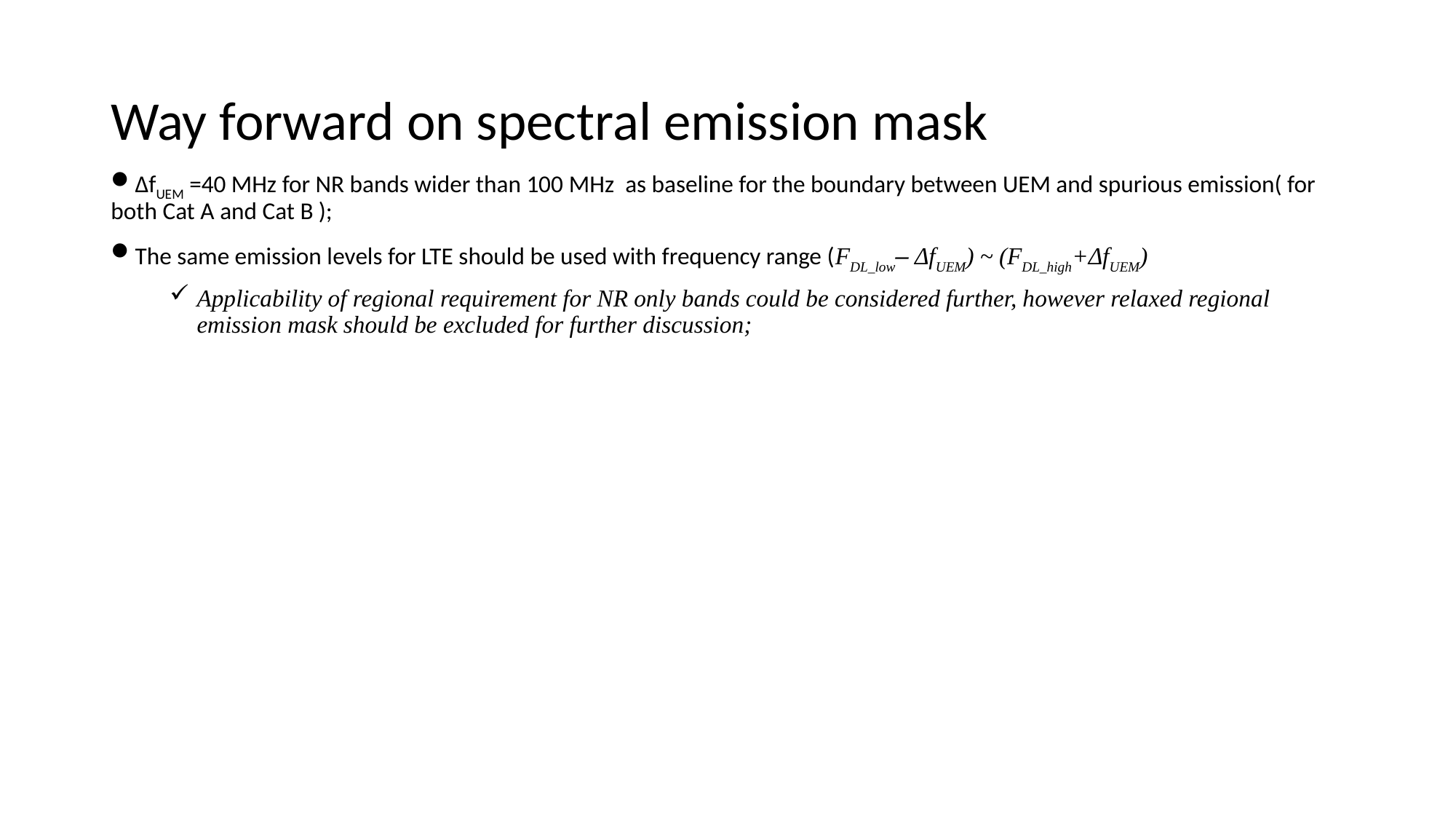

# Way forward on spectral emission mask
ΔfUEM =40 MHz for NR bands wider than 100 MHz  as baseline for the boundary between UEM and spurious emission( for both Cat A and Cat B );
The same emission levels for LTE should be used with frequency range (FDL_low– ΔfUEM) ~ (FDL_high+ΔfUEM)
Applicability of regional requirement for NR only bands could be considered further, however relaxed regional emission mask should be excluded for further discussion;